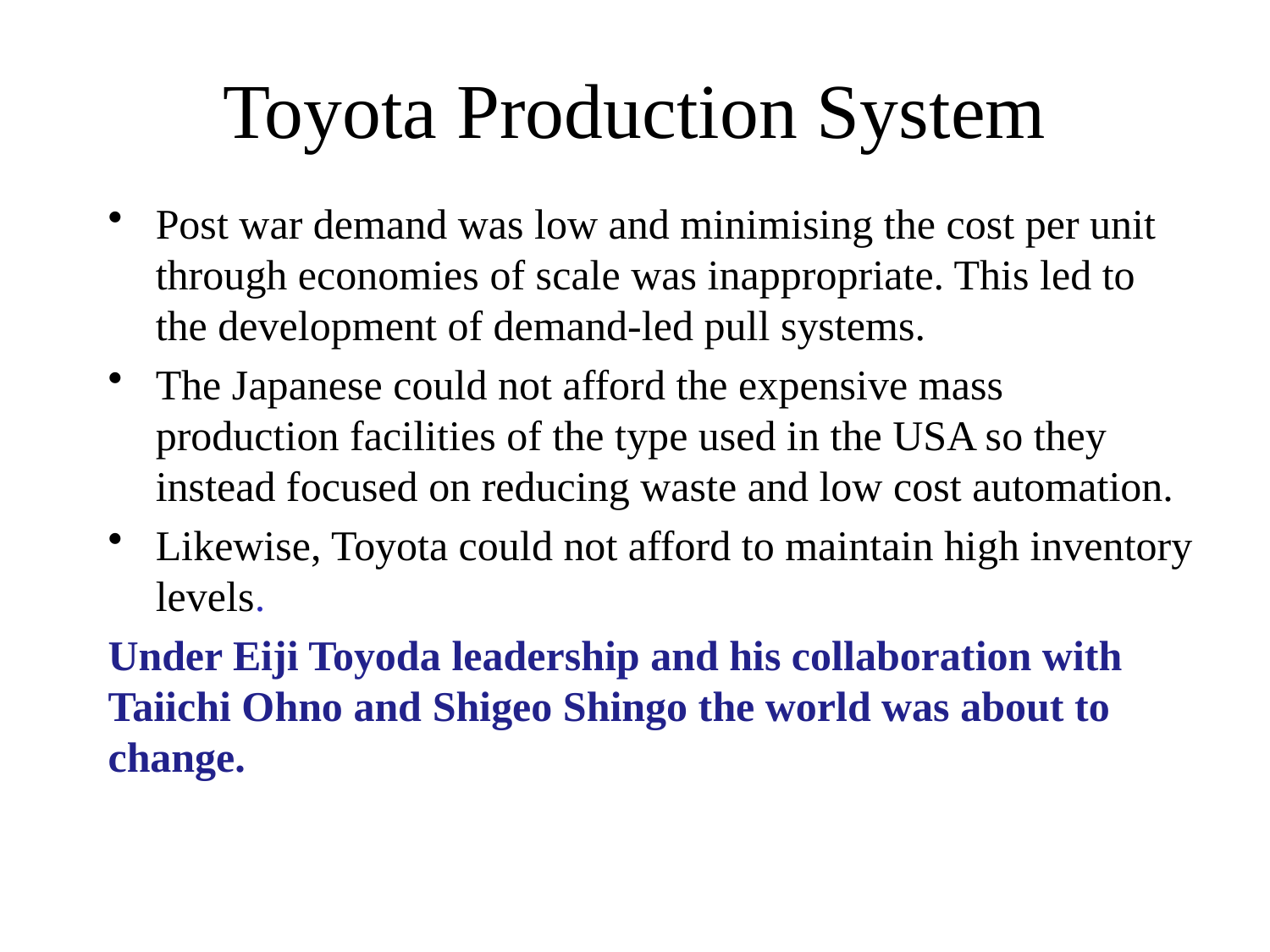

# Toyota Production System
Post war demand was low and minimising the cost per unit through economies of scale was inappropriate. This led to the development of demand-led pull systems.
The Japanese could not afford the expensive mass production facilities of the type used in the USA so they instead focused on reducing waste and low cost automation.
Likewise, Toyota could not afford to maintain high inventory levels.
Under Eiji Toyoda leadership and his collaboration with Taiichi Ohno and Shigeo Shingo the world was about to change.